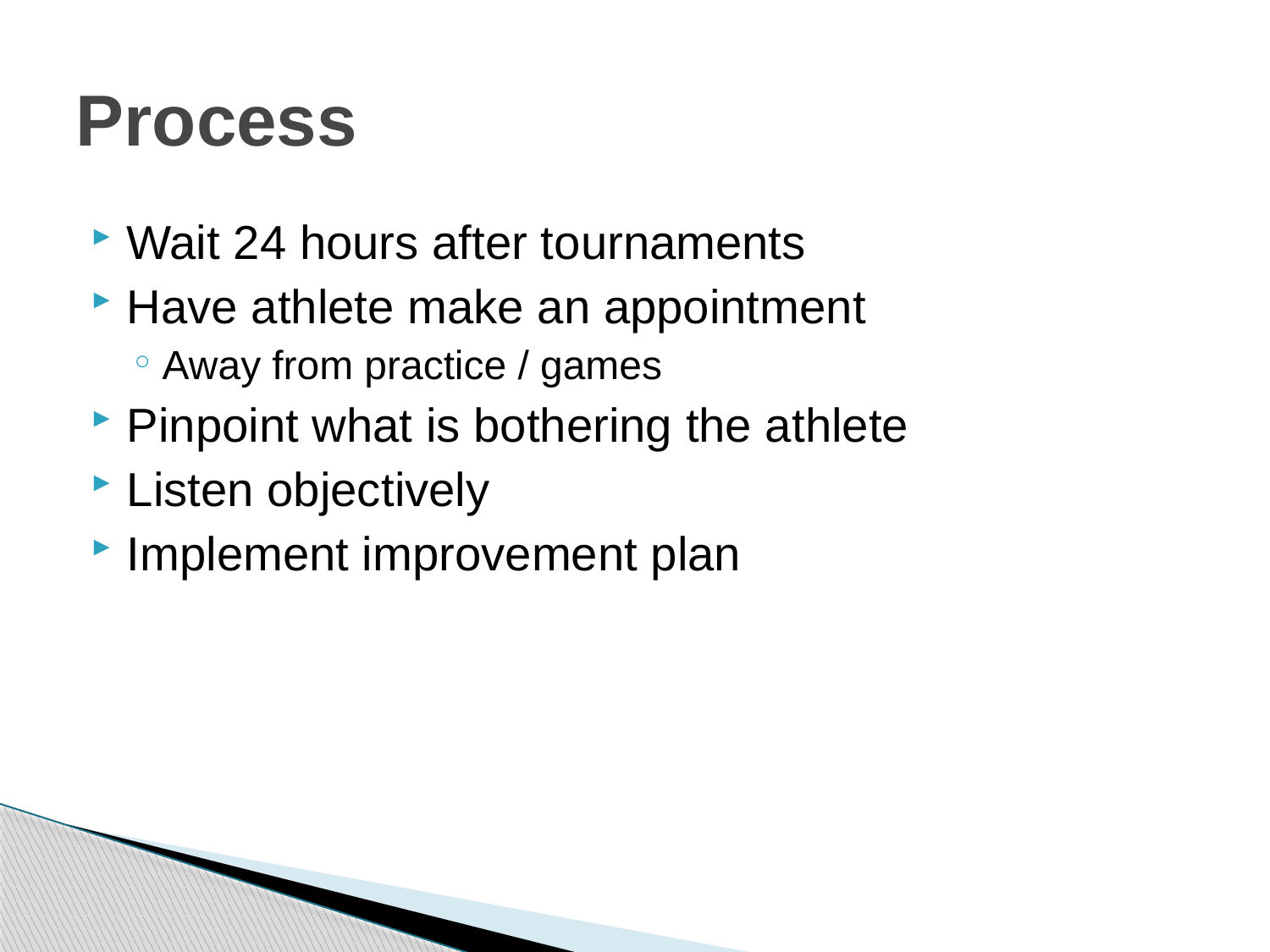

# Process
Wait 24 hours after tournaments
Have athlete make an appointment
Away from practice / games
Pinpoint what is bothering the athlete
Listen objectively
Implement improvement plan